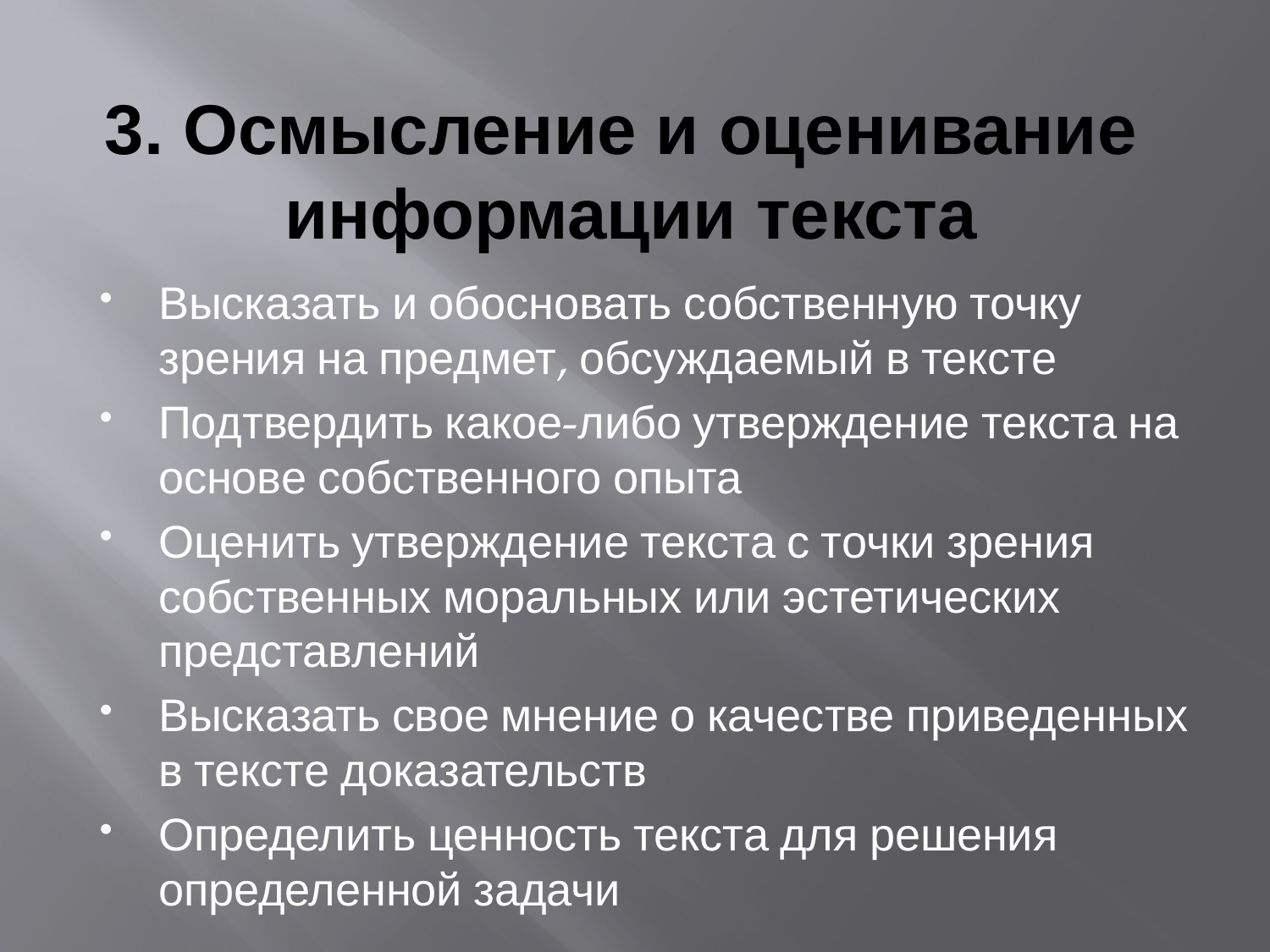

# 3. Осмысление и оценивание информации текста
Высказать и обосновать собственную точку зрения на предмет, обсуждаемый в тексте
Подтвердить какое-либо утверждение текста на основе собственного опыта
Оценить утверждение текста с точки зрения собственных моральных или эстетических представлений
Высказать свое мнение о качестве приведенных в тексте доказательств
Определить ценность текста для решения определенной задачи